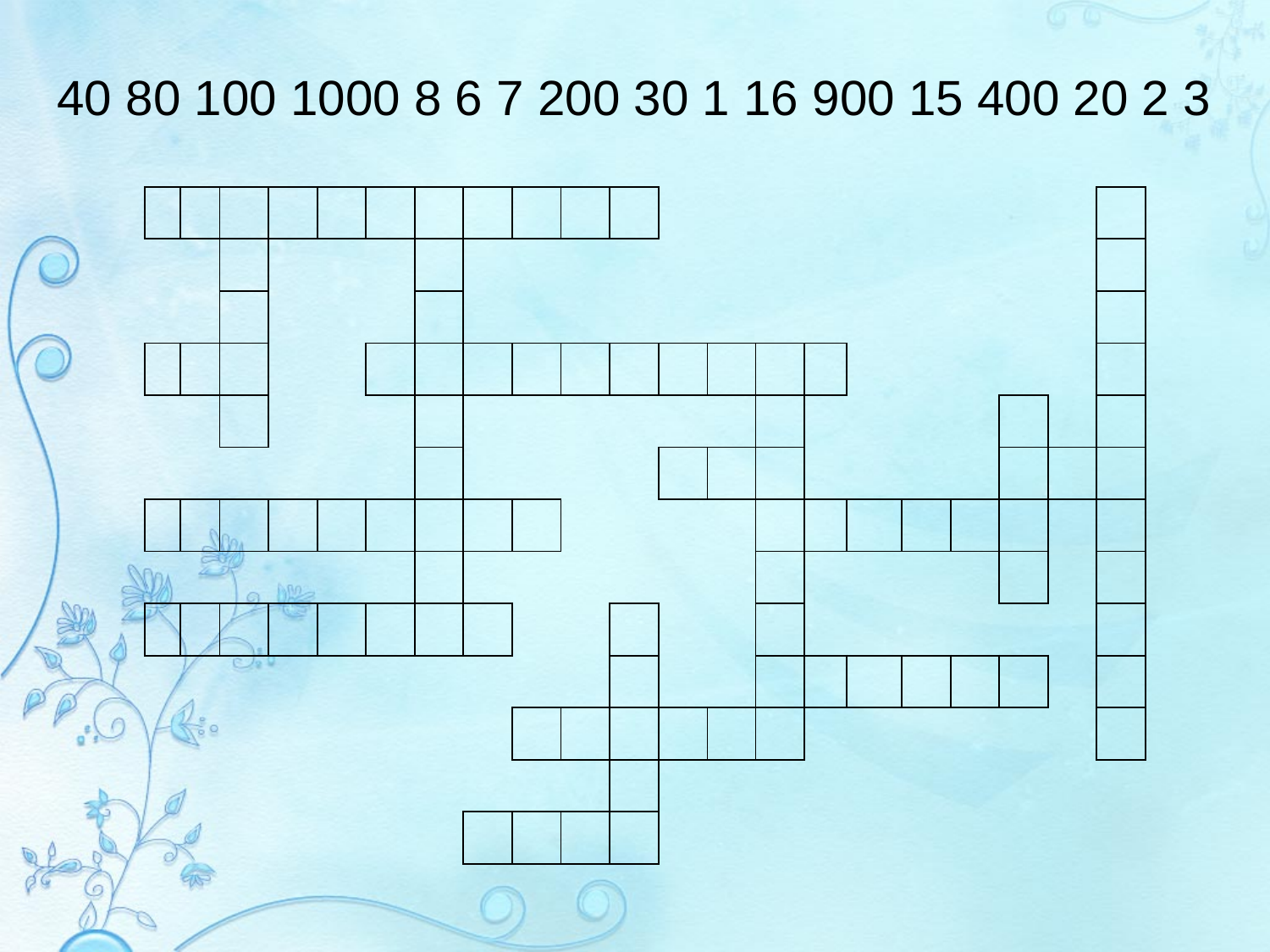

40 80 100 1000 8 6 7 200 30 1 16 900 15 400 20 2 3
|  |  |  |  |  |  |  |  |  |  |  |  |  |  |  |  |  |  |  |  |  |
| --- | --- | --- | --- | --- | --- | --- | --- | --- | --- | --- | --- | --- | --- | --- | --- | --- | --- | --- | --- | --- |
|  |  |  |  |  |  |  |  |  |  |  |  |  |  |  |  |  |  |  |  |  |
|  |  |  |  |  |  |  |  |  |  |  |  |  |  |  |  |  |  |  |  |  |
|  |  |  |  |  |  |  |  |  |  |  |  |  |  |  |  |  |  |  |  |  |
|  |  |  |  |  |  |  |  |  |  |  |  |  |  |  |  |  |  |  |  |  |
|  |  |  |  |  |  |  |  |  |  |  |  |  |  |  |  |  |  |  |  |  |
|  |  |  |  |  |  |  |  |  |  |  |  |  |  |  |  |  |  |  |  |  |
|  |  |  |  |  |  |  |  |  |  |  |  |  |  |  |  |  |  |  |  |  |
|  |  |  |  |  |  |  |  |  |  |  |  |  |  |  |  |  |  |  |  |  |
|  |  |  |  |  |  |  |  |  |  |  |  |  |  |  |  |  |  |  |  |  |
|  |  |  |  |  |  |  |  |  |  |  |  |  |  |  |  |  |  |  |  |  |
|  |  |  |  |  |  |  |  |  |  |  |  |  |  |  |  |  |  |  |  |  |
|  |  |  |  |  |  |  |  |  |  |  |  |  |  |  |  |  |  |  |  |  |